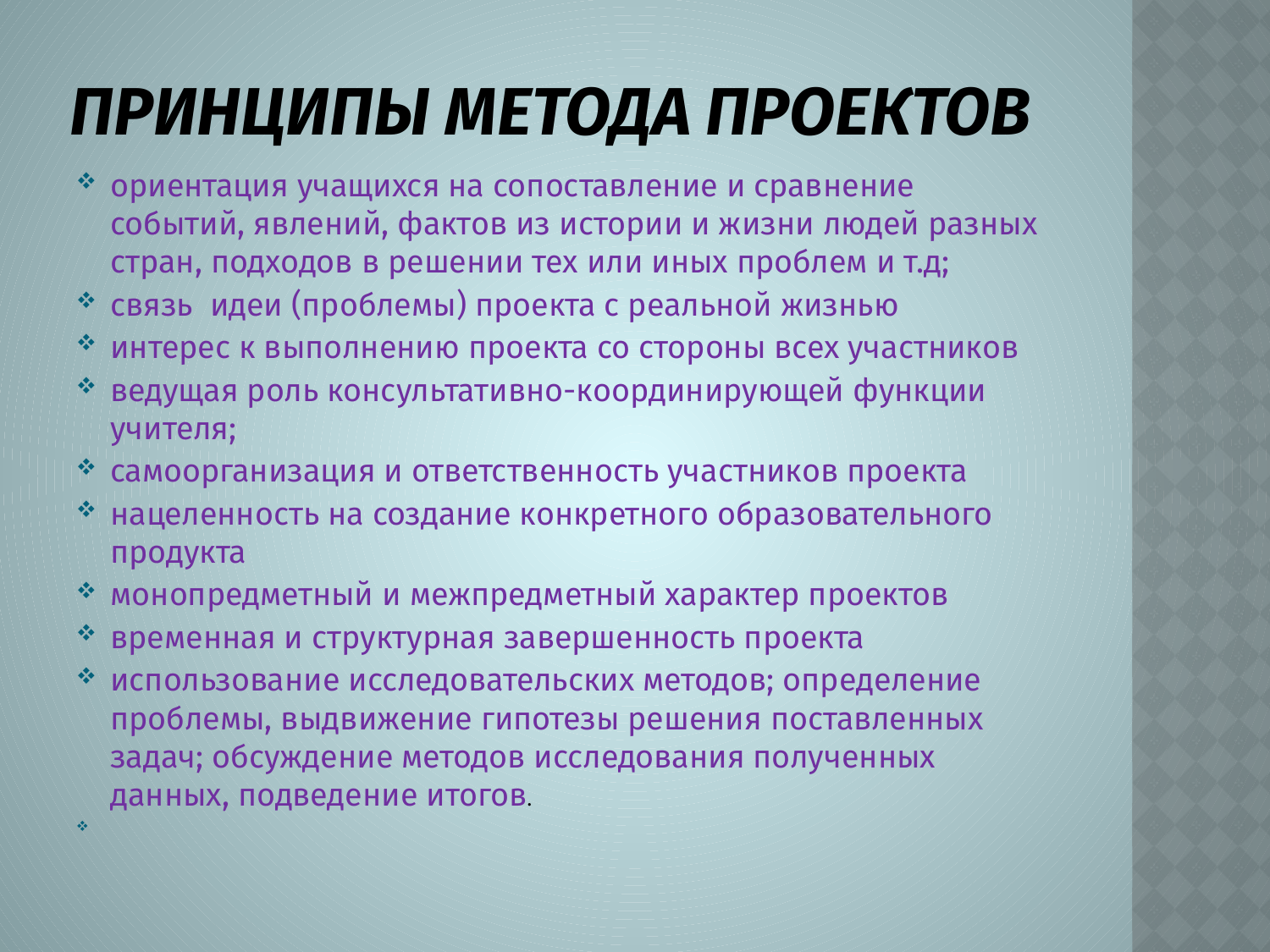

# Принципы метода проектов
ориентация учащихся на сопоставление и сравнение событий, явлений, фактов из истории и жизни людей разных стран, подходов в решении тех или иных проблем и т.д;
связь  идеи (проблемы) проекта с реальной жизнью
интерес к выполнению проекта со стороны всех участников
ведущая роль консультативно-координирующей функции учителя;
самоорганизация и ответственность участников проекта
нацеленность на создание конкретного образовательного продукта
монопредметный и межпредметный характер проектов
временная и структурная завершенность проекта
использование исследовательских методов; определение проблемы, выдвижение гипотезы решения поставленных задач; обсуждение методов исследования полученных данных, подведение итогов.